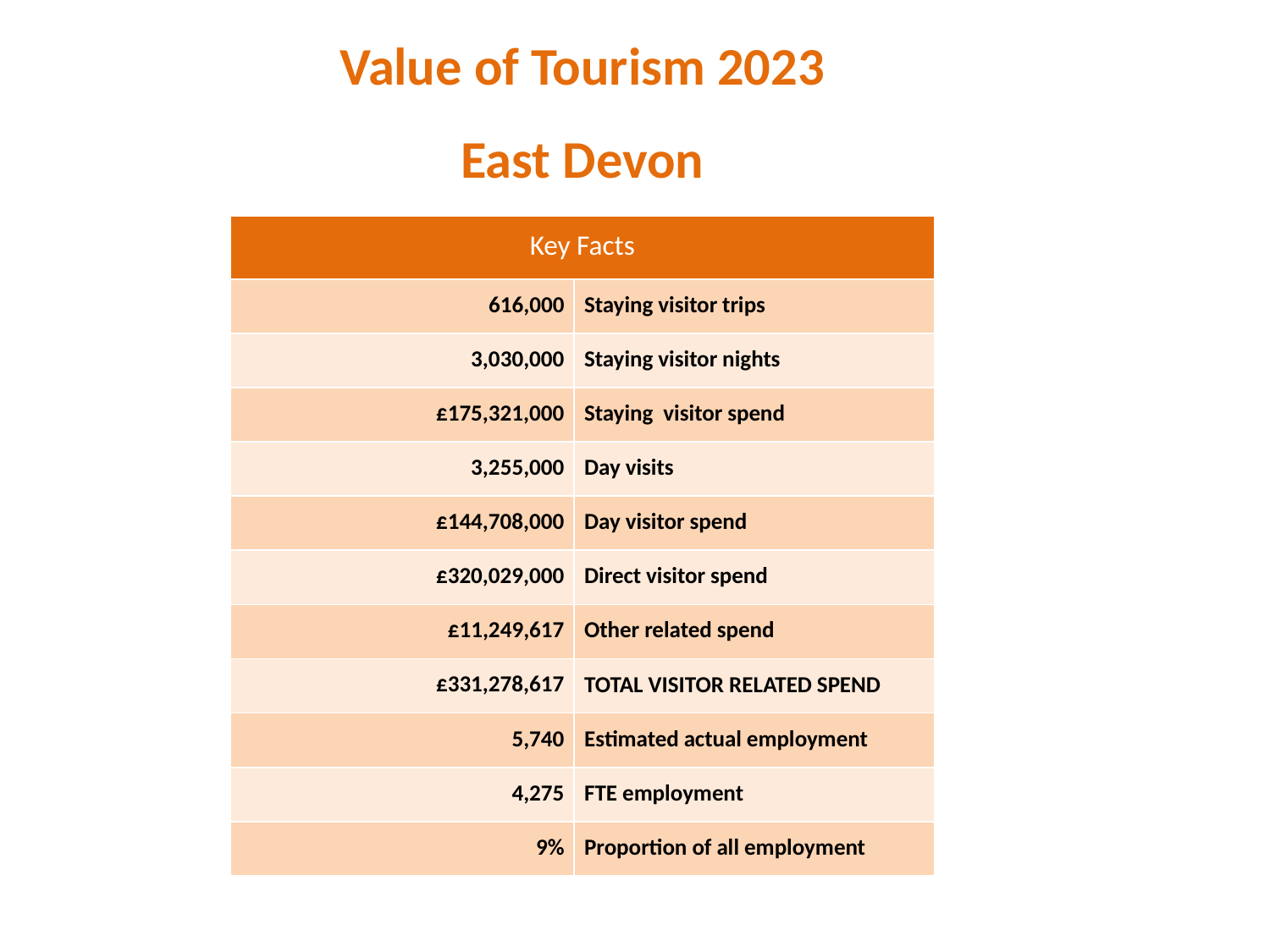

Value of Tourism 2023

East Devon
| Key Facts |  |
| --- | --- |
| 616,000 | Staying visitor trips |
| 3,030,000 | Staying visitor nights |
| £175,321,000 | Staying visitor spend |
| 3,255,000 | Day visits |
| £144,708,000 | Day visitor spend |
| £320,029,000 | Direct visitor spend |
| £11,249,617 | Other related spend |
| £331,278,617 | TOTAL VISITOR RELATED SPEND |
| 5,740 | Estimated actual employment |
| 4,275 | FTE employment |
| 9% | Proportion of all employment |